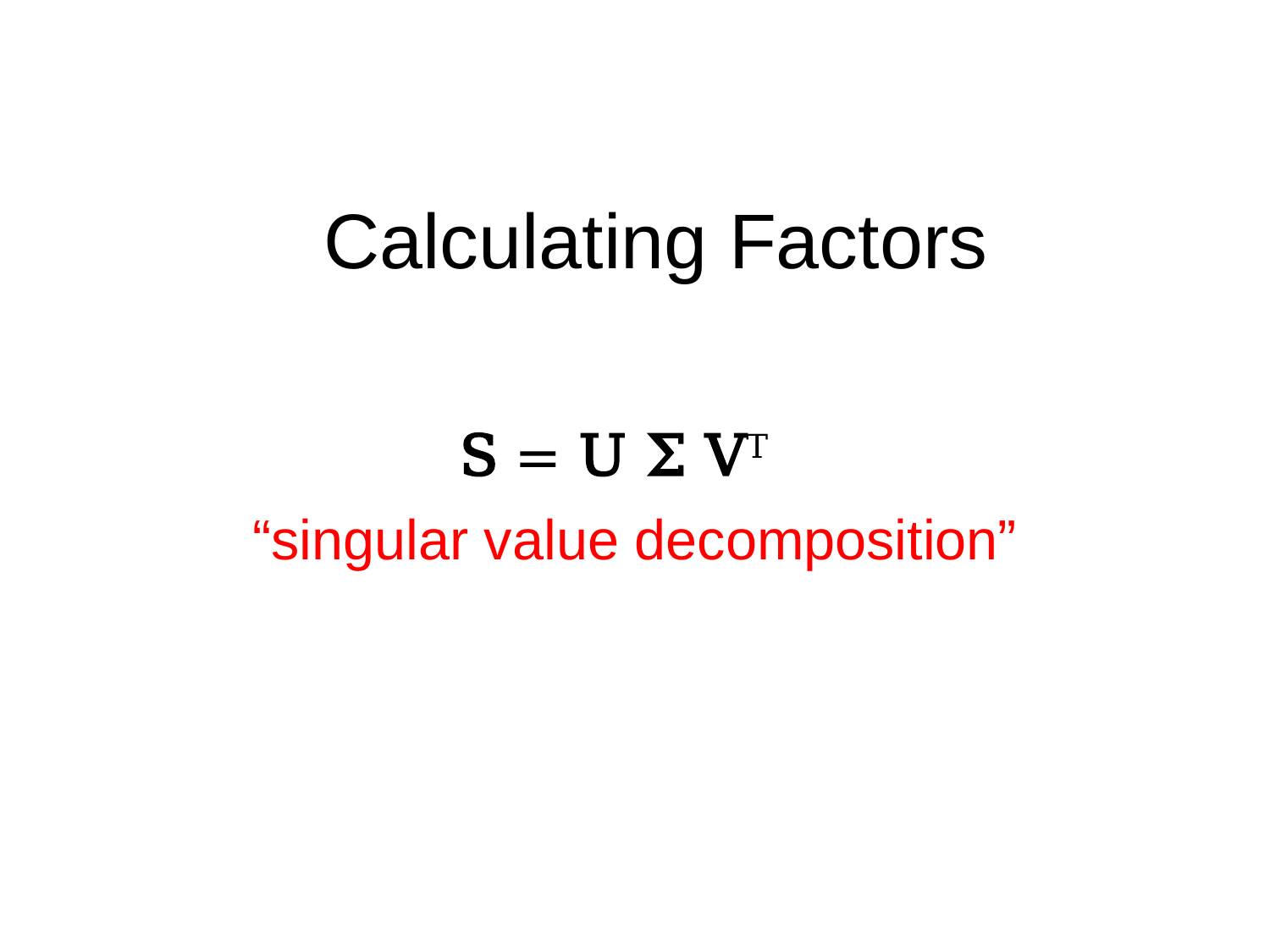

# Calculating Factors
S = U Σ VT
“singular value decomposition”